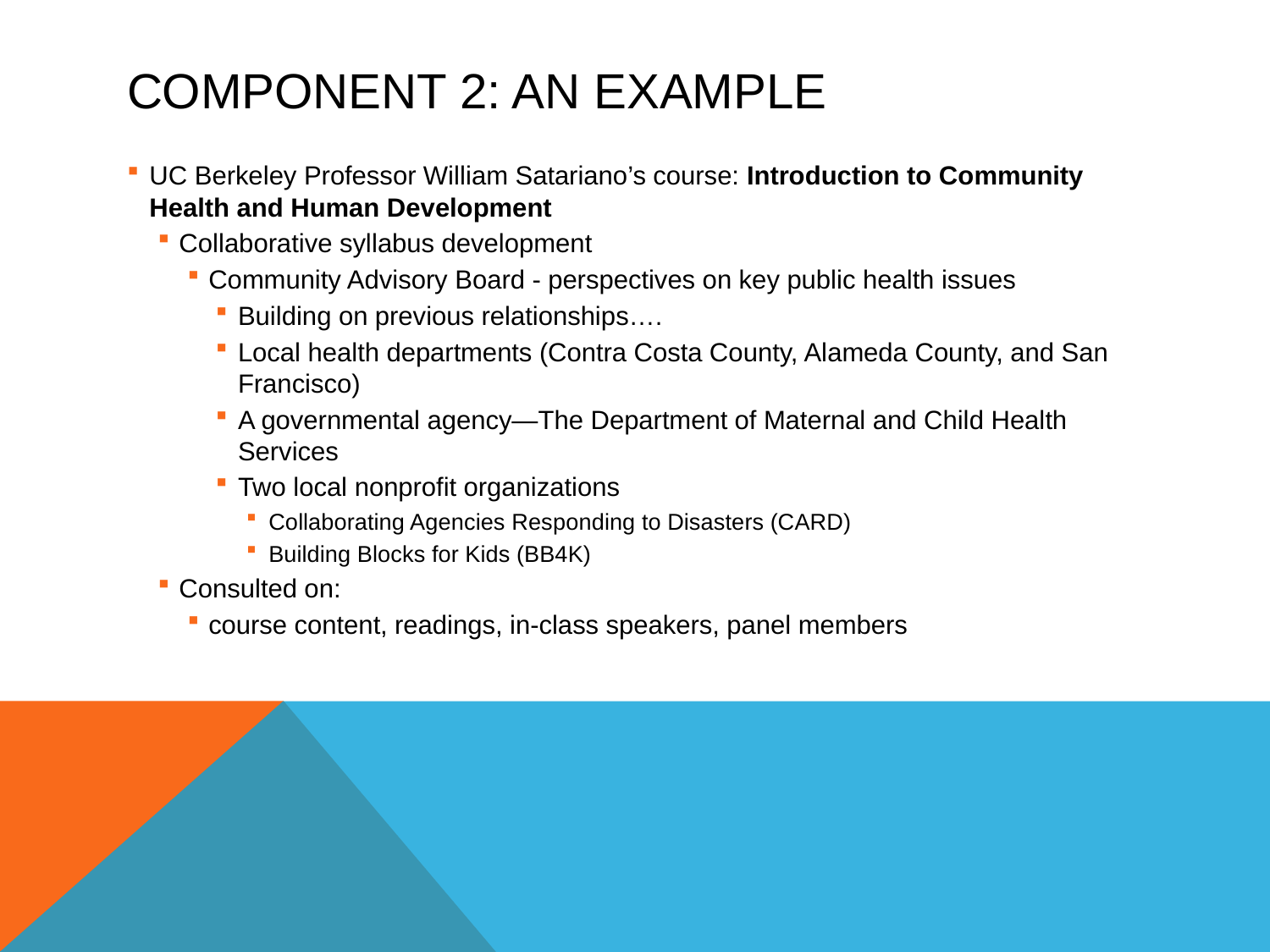

# Component 2: AN Example
UC Berkeley Professor William Satariano’s course: Introduction to Community Health and Human Development
Collaborative syllabus development
Community Advisory Board - perspectives on key public health issues
Building on previous relationships….
Local health departments (Contra Costa County, Alameda County, and San Francisco)
A governmental agency—The Department of Maternal and Child Health Services
Two local nonprofit organizations
Collaborating Agencies Responding to Disasters (CARD)
Building Blocks for Kids (BB4K)
Consulted on:
course content, readings, in-class speakers, panel members